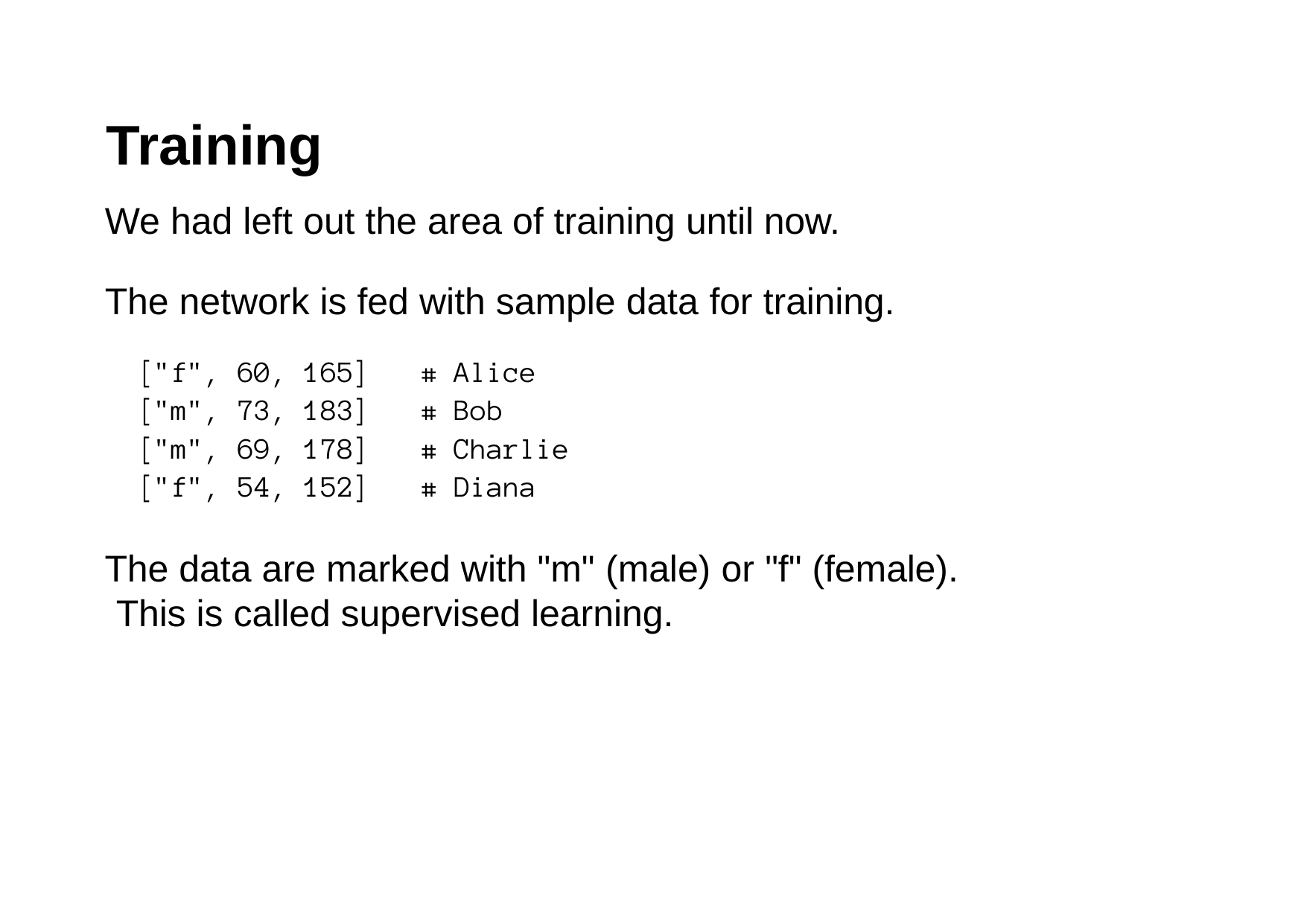

# Training
We had left out the area of training until now.
The network is fed with sample data for training.
| ["f", | 60, | 165] | # | Alice |
| --- | --- | --- | --- | --- |
| ["m", | 73, | 183] | # | Bob |
| ["m", | 69, | 178] | # | Charlie |
| ["f", | 54, | 152] | # | Diana |
The data are marked with "m" (male) or "f" (female).  This is called supervised learning.